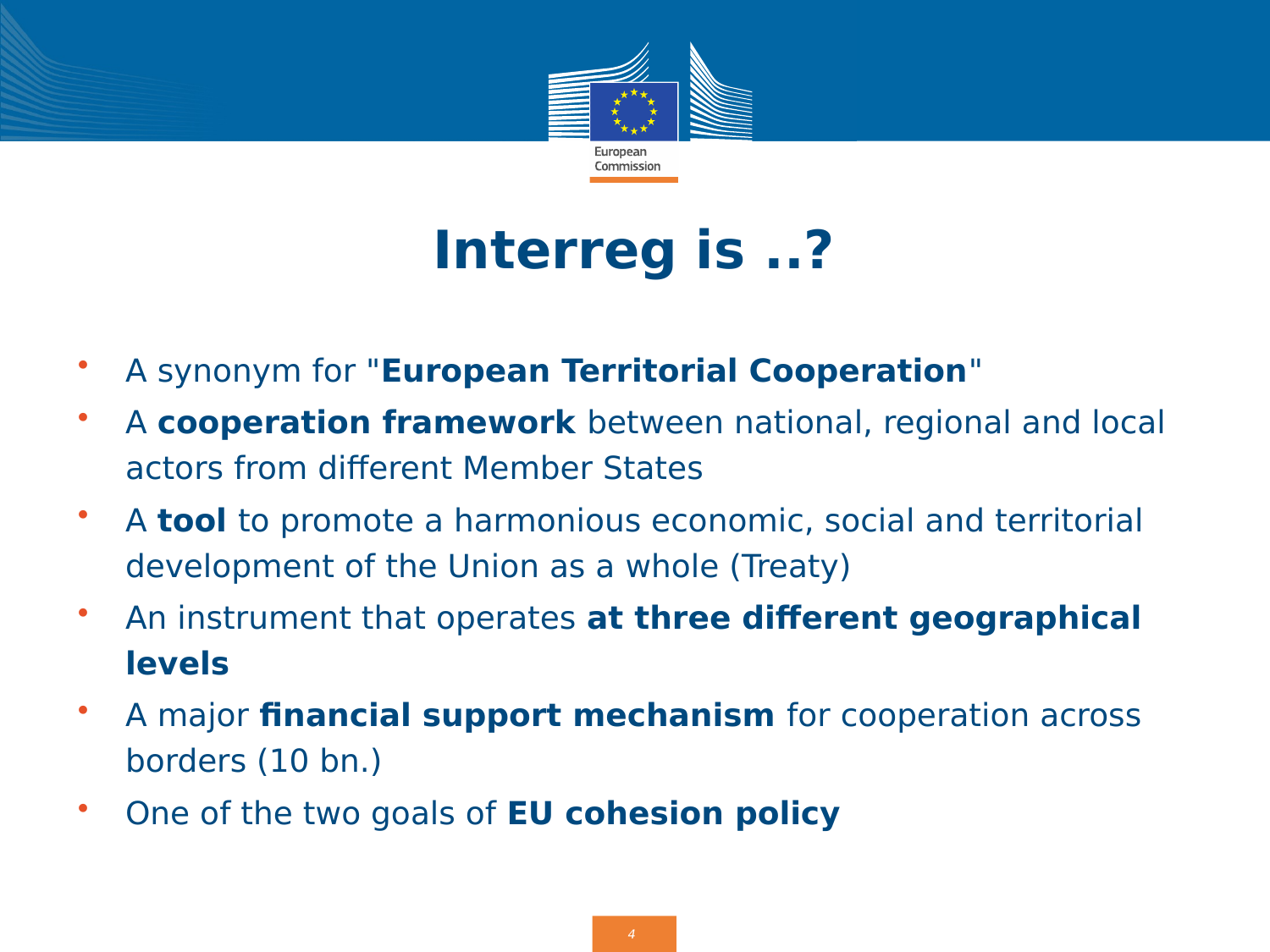

Interreg is ..?
A synonym for "European Territorial Cooperation"
A cooperation framework between national, regional and local actors from different Member States
A tool to promote a harmonious economic, social and territorial development of the Union as a whole (Treaty)
An instrument that operates at three different geographical levels
A major financial support mechanism for cooperation across borders (10 bn.)
One of the two goals of EU cohesion policy